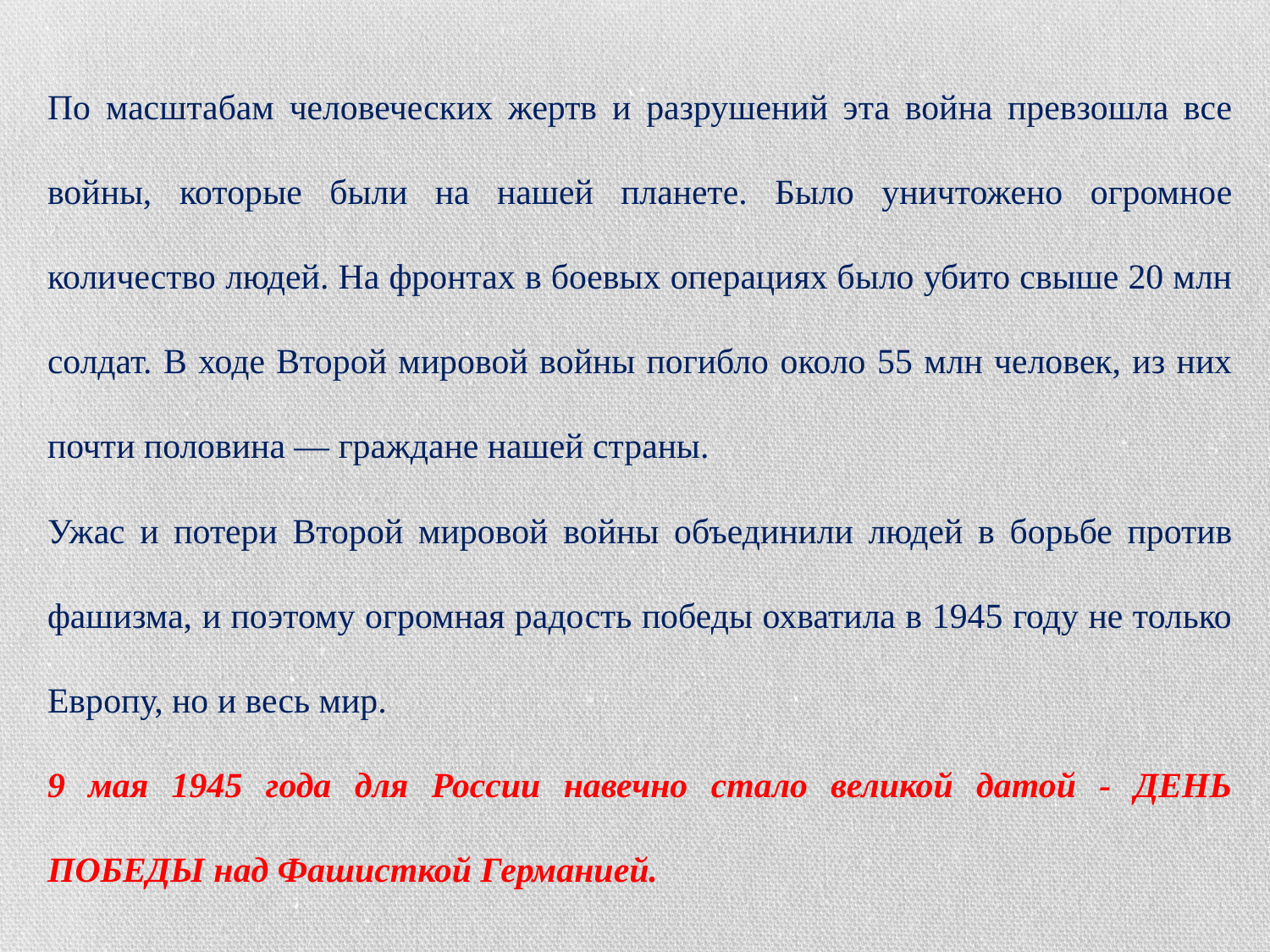

По масштабам человеческих жертв и разрушений эта война превзошла все войны, которые были на нашей планете. Было уничтожено огромное количество людей. На фронтах в боевых операциях было убито свыше 20 млн солдат. В ходе Второй мировой войны погибло около 55 млн человек, из них почти половина — граждане нашей страны.
Ужас и потери Второй мировой войны объединили людей в борьбе против фашизма, и поэтому огромная радость победы охватила в 1945 году не только Европу, но и весь мир.
9 мая 1945 года для России навечно стало великой датой - ДЕНЬ ПОБЕДЫ над Фашисткой Германией.